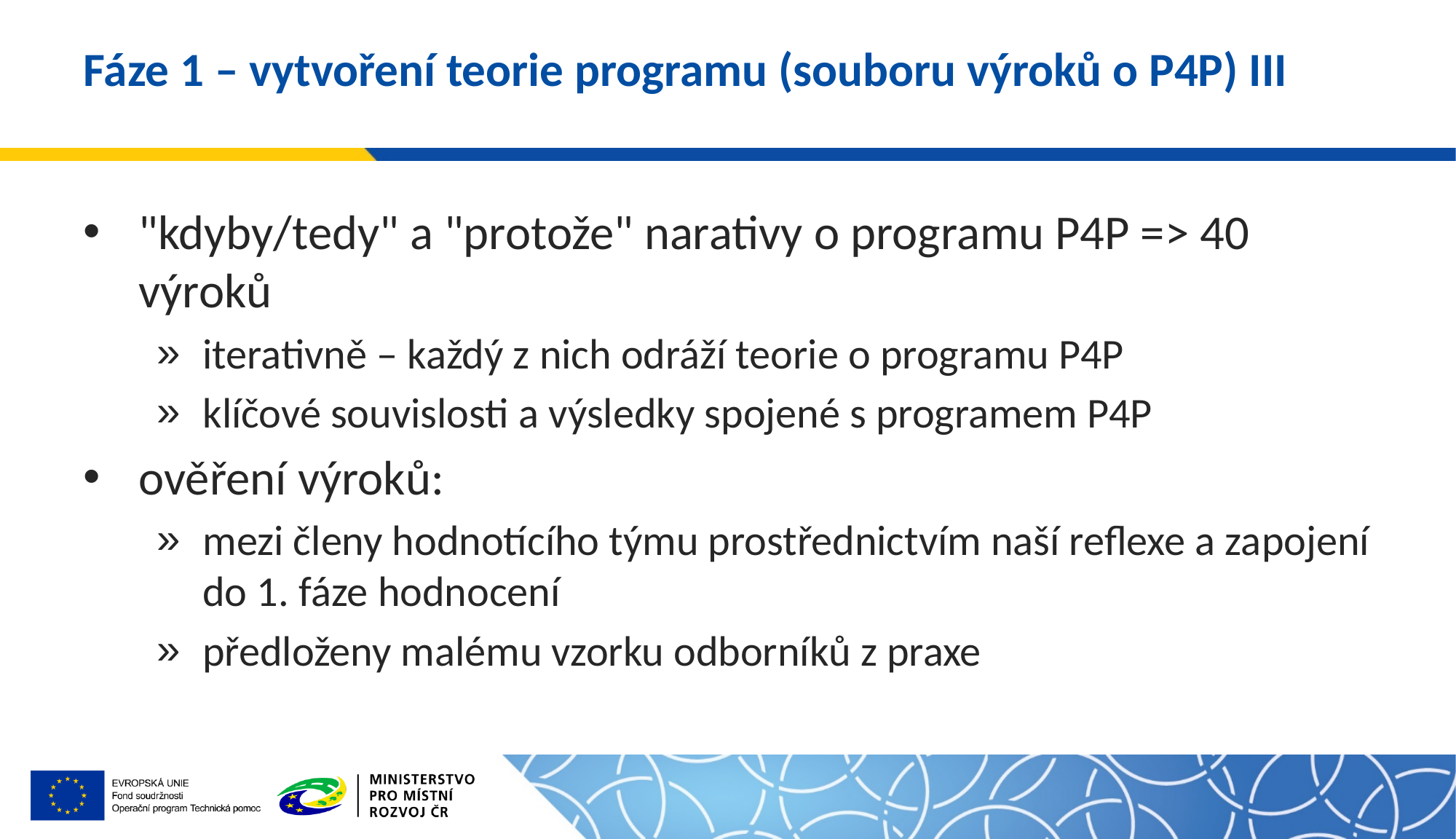

# Fáze 1 – vytvoření teorie programu (souboru výroků o P4P) III
"kdyby/tedy" a "protože" narativy o programu P4P => 40 výroků
iterativně – každý z nich odráží teorie o programu P4P
klíčové souvislosti a výsledky spojené s programem P4P
ověření výroků:
mezi členy hodnotícího týmu prostřednictvím naší reflexe a zapojení do 1. fáze hodnocení
předloženy malému vzorku odborníků z praxe